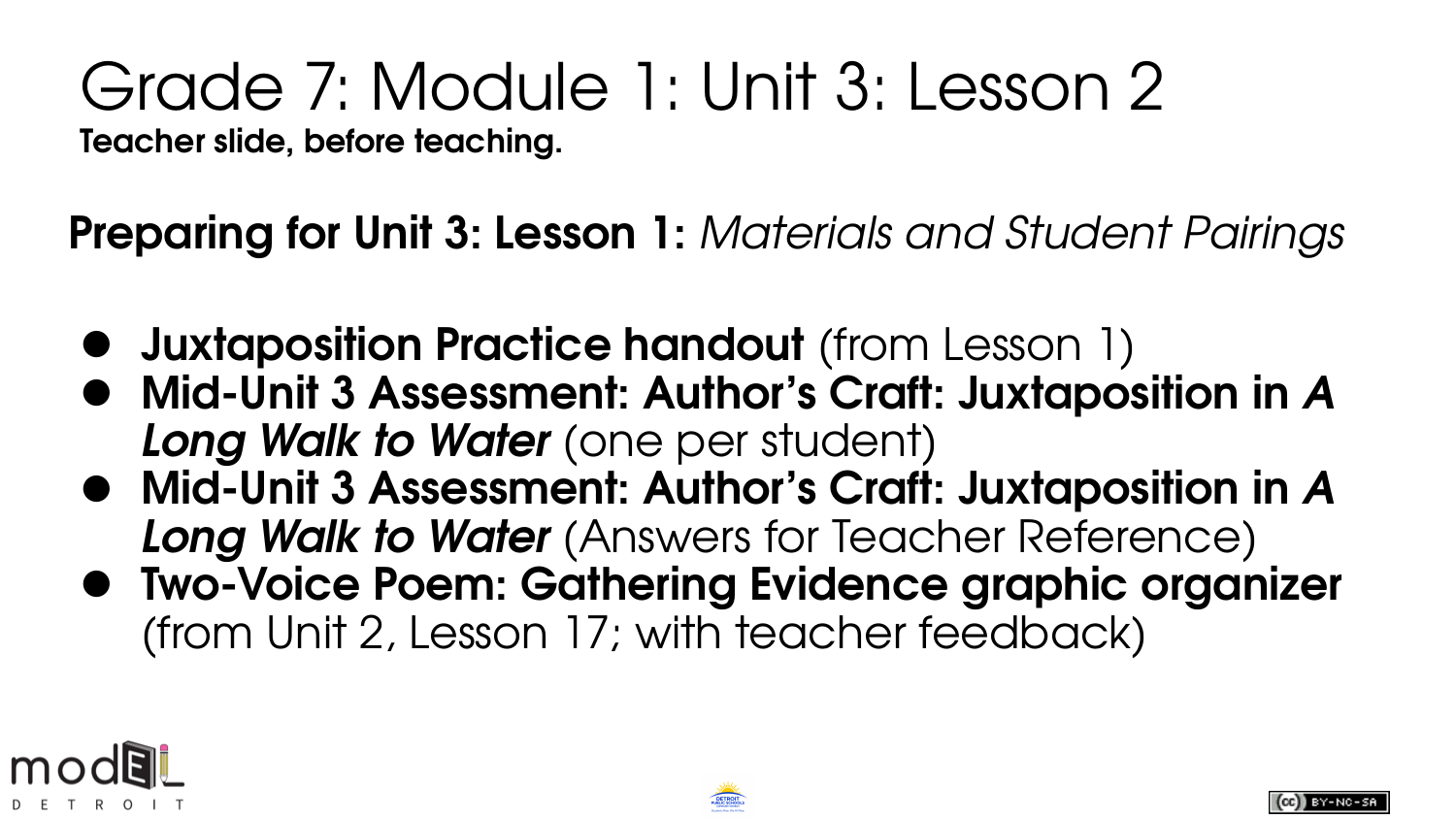

Grade 7: Module 1: Unit 3: Lesson 2
Teacher slide, before teaching.
Preparing for Unit 3: Lesson 1: Materials and Student Pairings

Juxtaposition Practice handout (from Lesson 1)
Mid-Unit 3 Assessment: Author’s Craft: Juxtaposition in A Long Walk to Water (one per student)
Mid-Unit 3 Assessment: Author’s Craft: Juxtaposition in A Long Walk to Water (Answers for Teacher Reference)
Two-Voice Poem: Gathering Evidence graphic organizer (from Unit 2, Lesson 17; with teacher feedback)